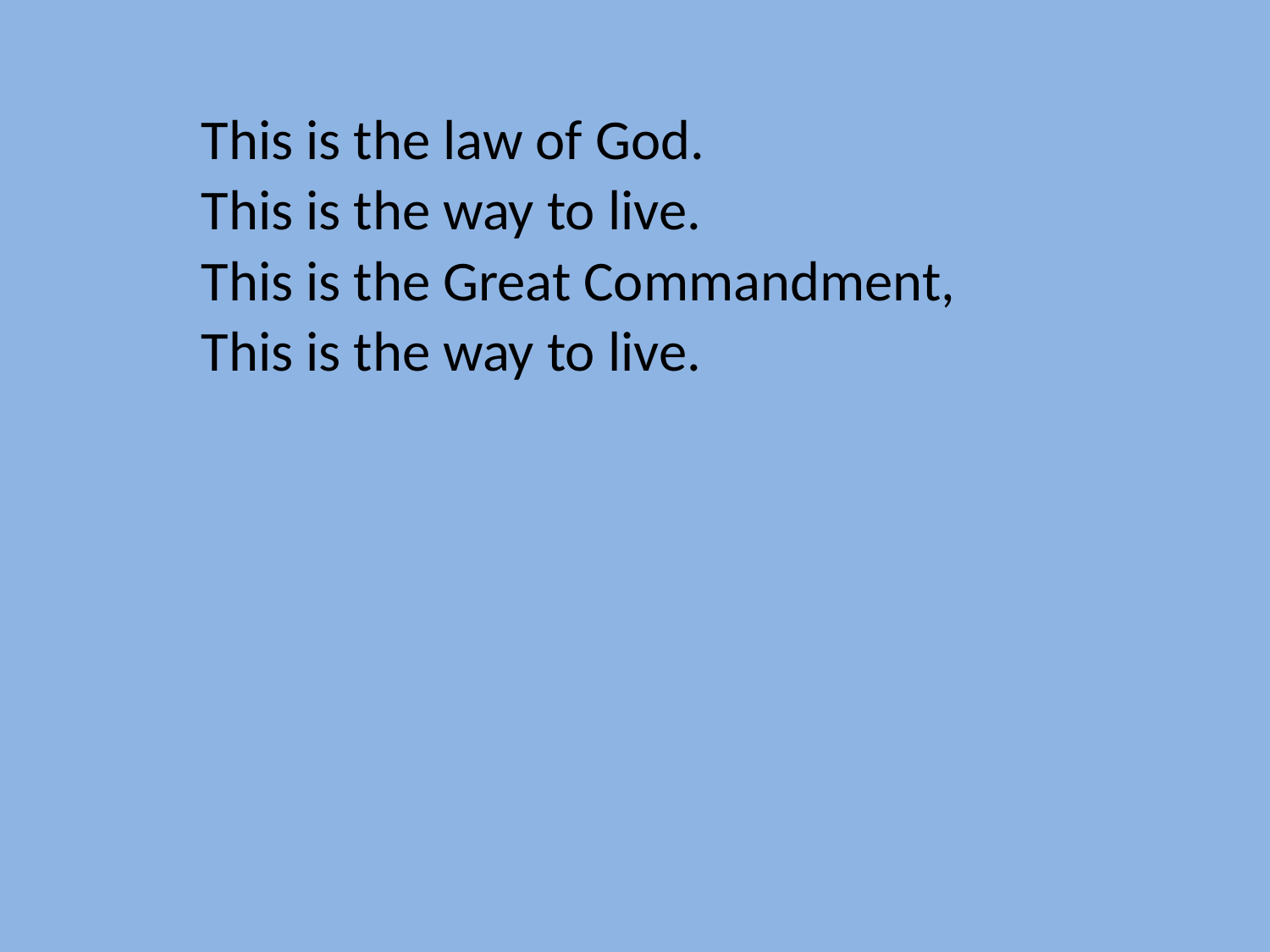

This is the law of God.
This is the way to live.
This is the Great Commandment,
This is the way to live.